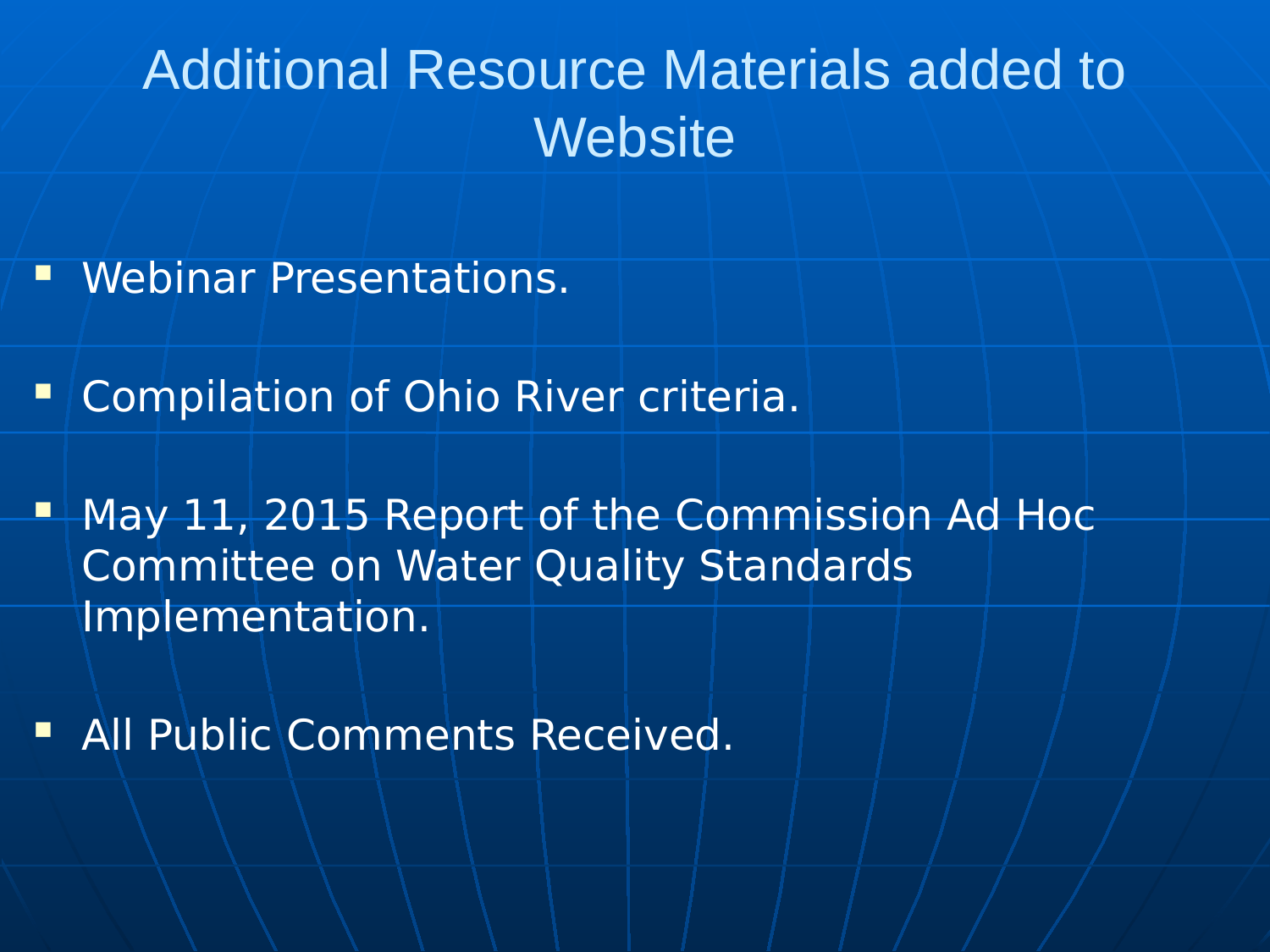

# Additional Resource Materials added to Website
Webinar Presentations.

Compilation of Ohio River criteria.

May 11, 2015 Report of the Commission Ad Hoc Committee on Water Quality Standards Implementation.

All Public Comments Received.